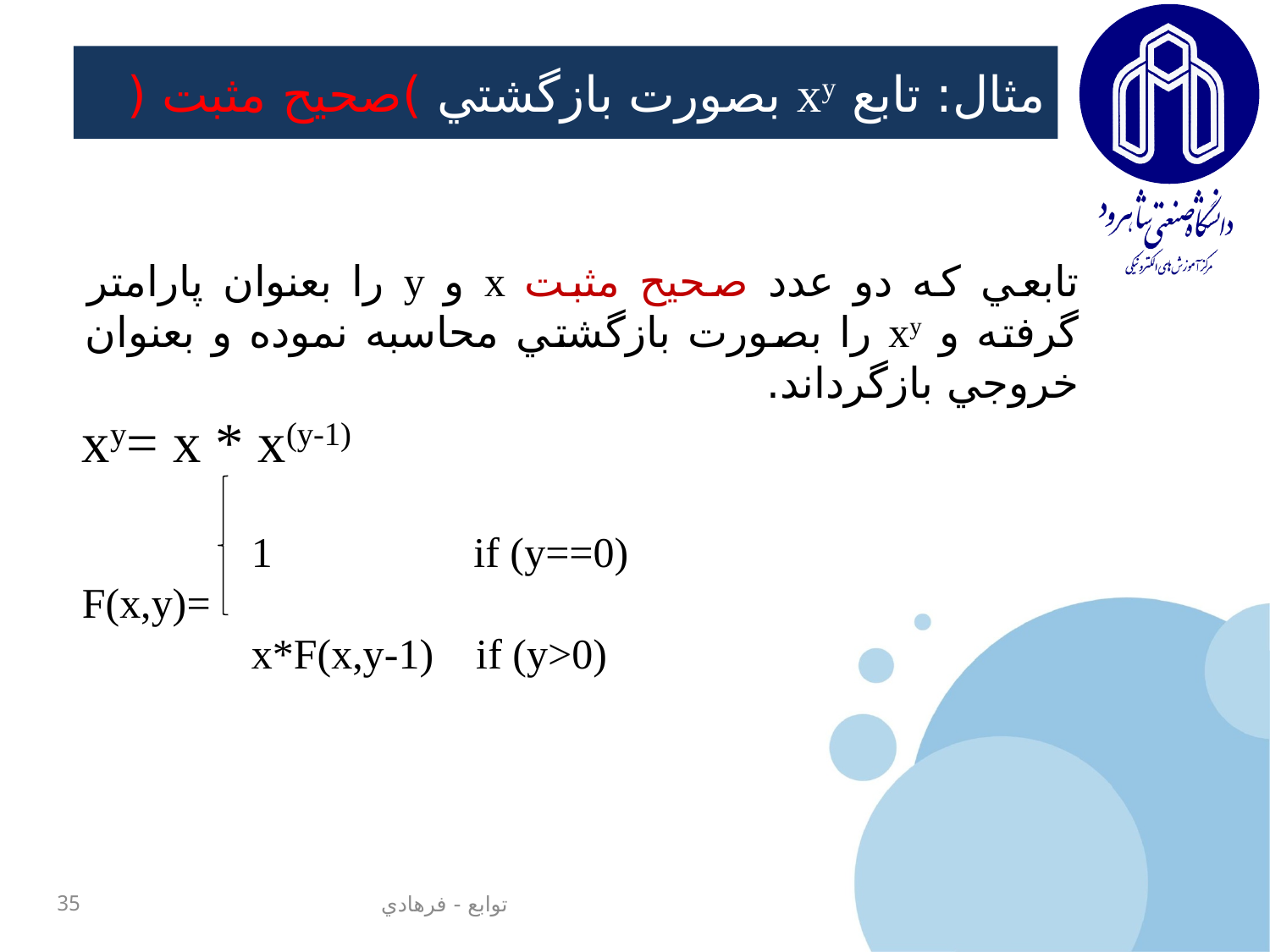

# مثال: تابع xy	 بصورت بازگشتي )صحيح مثبت (
تابعي که دو عدد صحيح مثبت x و y را بعنوان پارامتر گرفته و xy را بصورت بازگشتي محاسبه نموده و بعنوان خروجي بازگرداند.
xy= x * x(y-1)

	    1		 if (y==0)
F(x,y)=
	    x*F(x,y-1)    if (y>0)

35
توابع - فرهادي